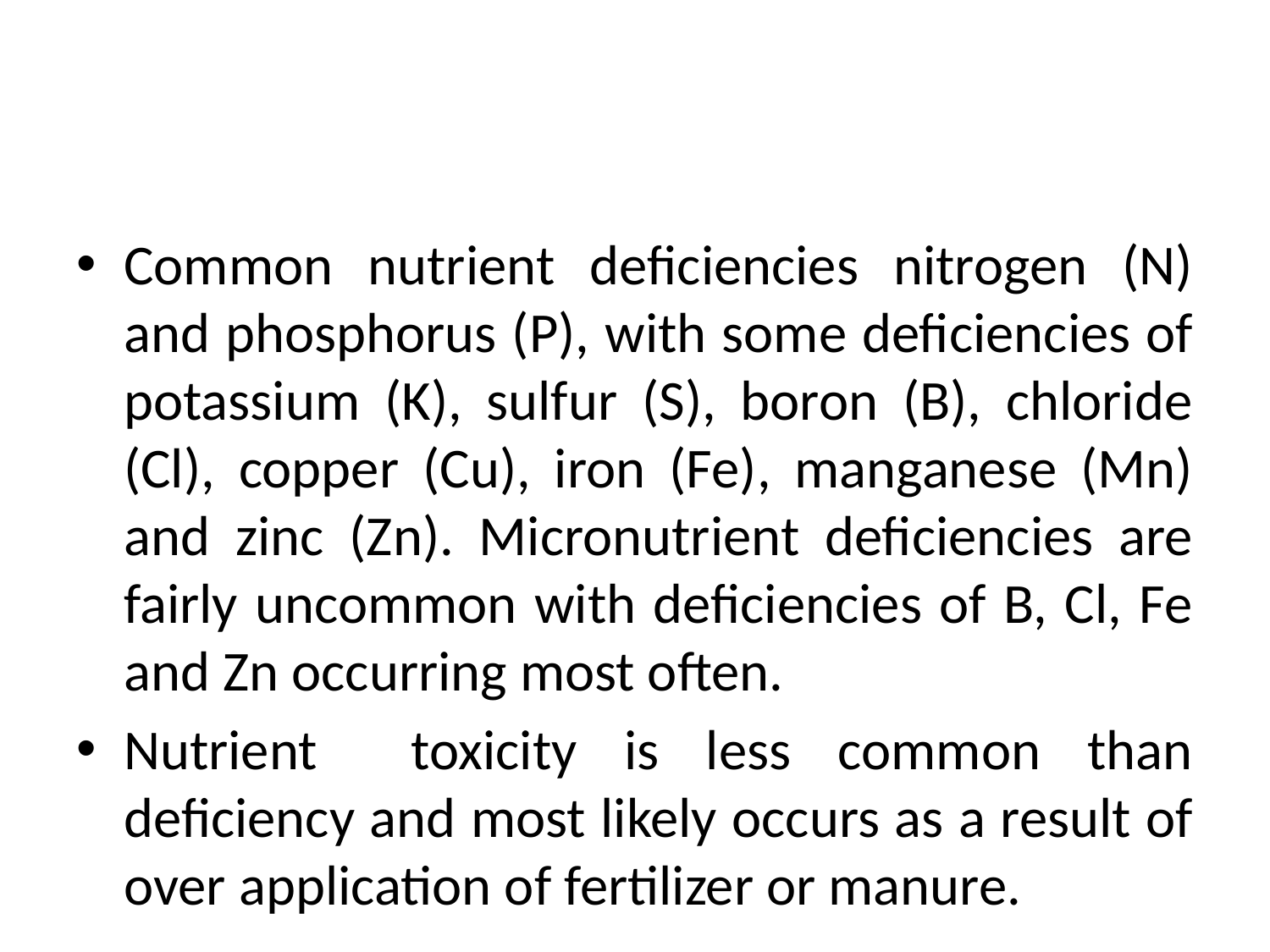

#
Common nutrient deficiencies nitrogen (N) and phosphorus (P), with some deficiencies of potassium (K), sulfur (S), boron (B), chloride (Cl), copper (Cu), iron (Fe), manganese (Mn) and zinc (Zn). Micronutrient deficiencies are fairly uncommon with deficiencies of B, Cl, Fe and Zn occurring most often.
Nutrient  toxicity is less common than deficiency and most likely occurs as a result of over application of fertilizer or manure.